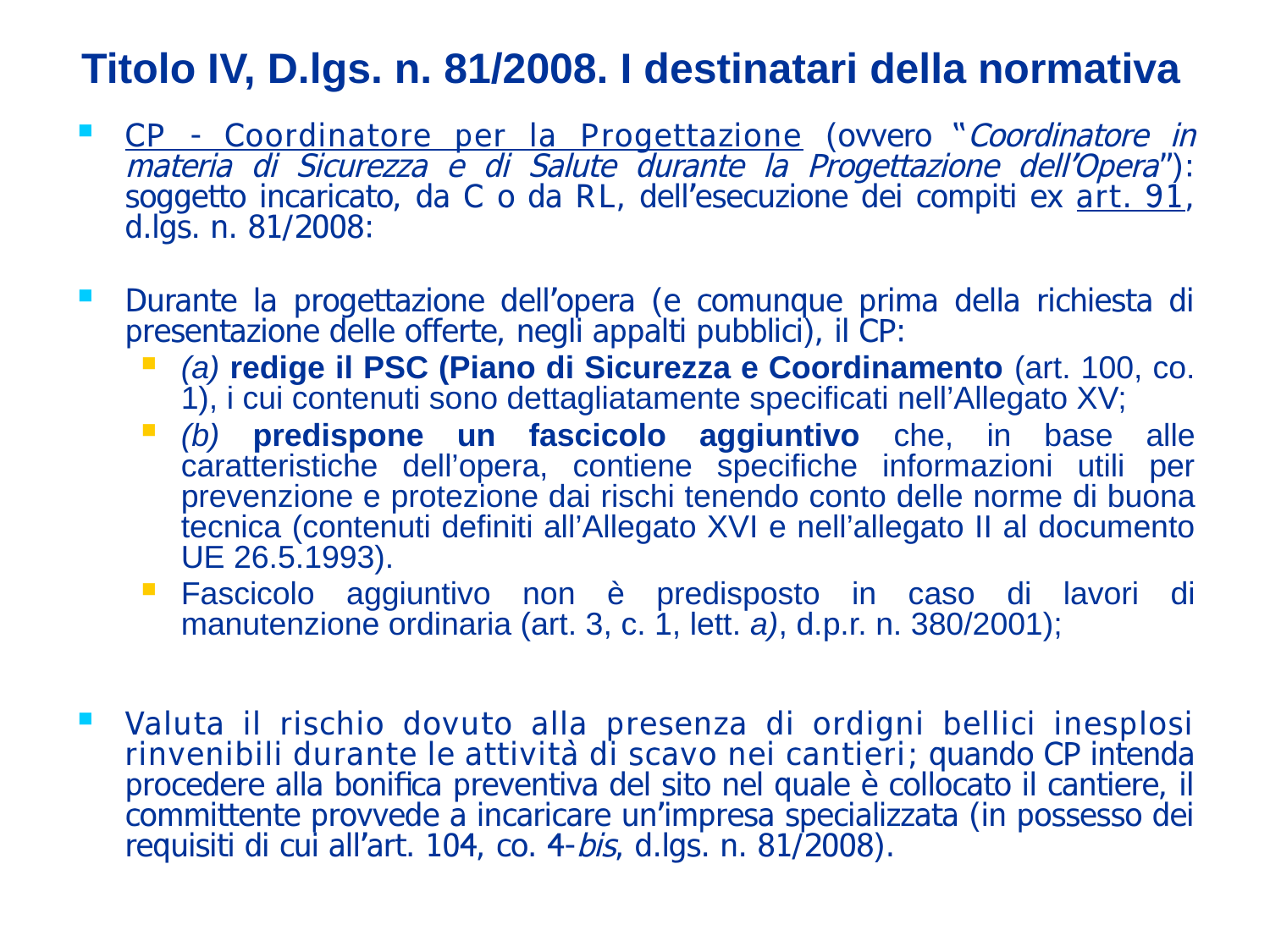

# Titolo IV, D.lgs. n. 81/2008. I destinatari della normativa
CP - Coordinatore per la Progettazione (ovvero “Coordinatore in materia di Sicurezza e di Salute durante la Progettazione dell’Opera”): soggetto incaricato, da C o da RL, dell’esecuzione dei compiti ex art. 91, d.lgs. n. 81/2008:

Durante la progettazione dell’opera (e comunque prima della richiesta di presentazione delle offerte, negli appalti pubblici), il CP:
(a) redige il PSC (Piano di Sicurezza e Coordinamento (art. 100, co. 1), i cui contenuti sono dettagliatamente specificati nell’Allegato XV;
(b) predispone un fascicolo aggiuntivo che, in base alle caratteristiche dell’opera, contiene specifiche informazioni utili per prevenzione e protezione dai rischi tenendo conto delle norme di buona tecnica (contenuti definiti all’Allegato XVI e nell’allegato II al documento UE 26.5.1993).
Fascicolo aggiuntivo non è predisposto in caso di lavori di manutenzione ordinaria (art. 3, c. 1, lett. a), d.p.r. n. 380/2001);

Valuta il rischio dovuto alla presenza di ordigni bellici inesplosi rinvenibili durante le attività di scavo nei cantieri; quando CP intenda procedere alla bonifica preventiva del sito nel quale è collocato il cantiere, il committente provvede a incaricare un’impresa specializzata (in possesso dei requisiti di cui all’art. 104, co. 4-bis, d.lgs. n. 81/2008).